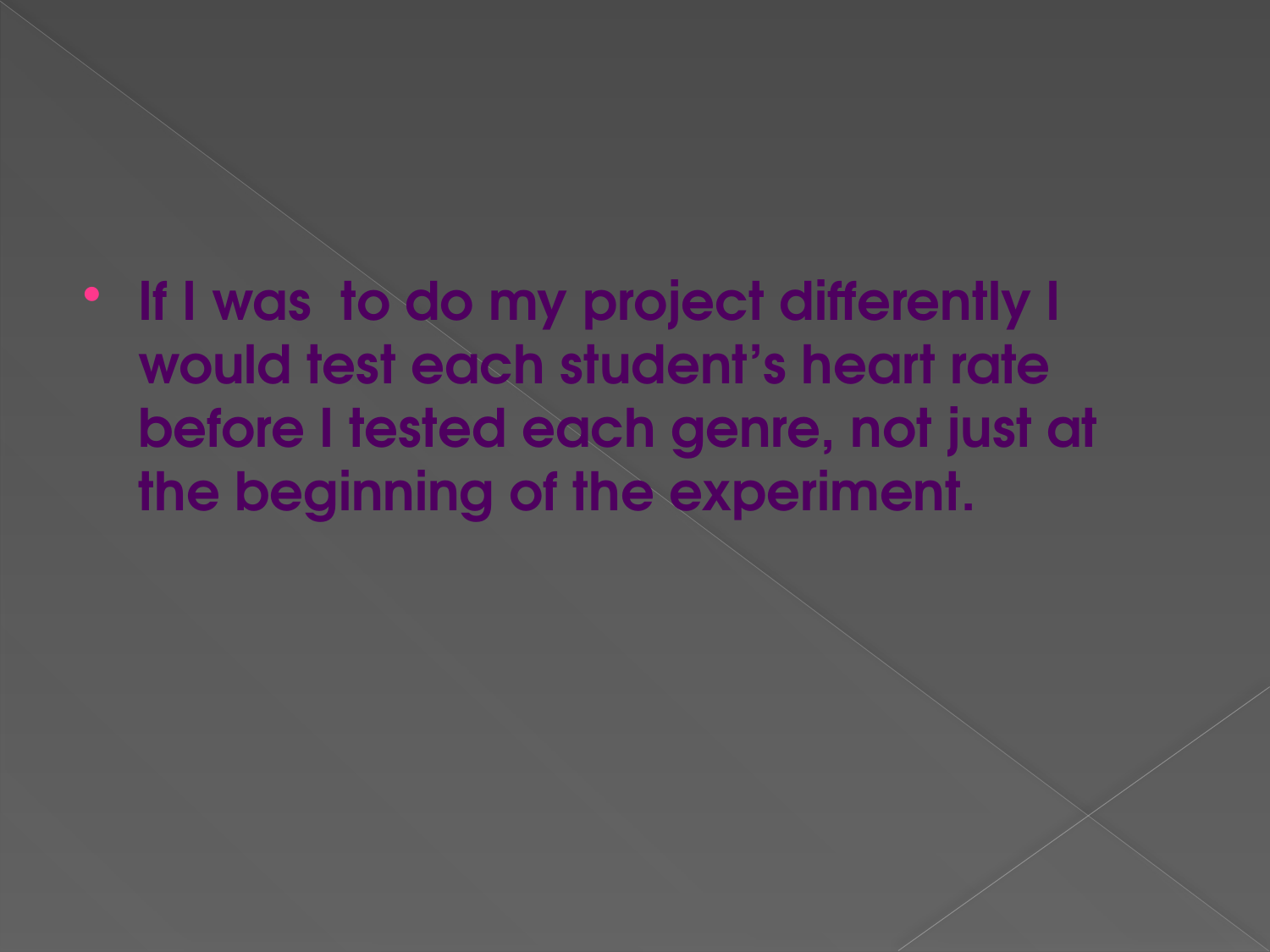

If I was  to do my project differently I would test each student’s heart rate before I tested each genre, not just at the beginning of the experiment.